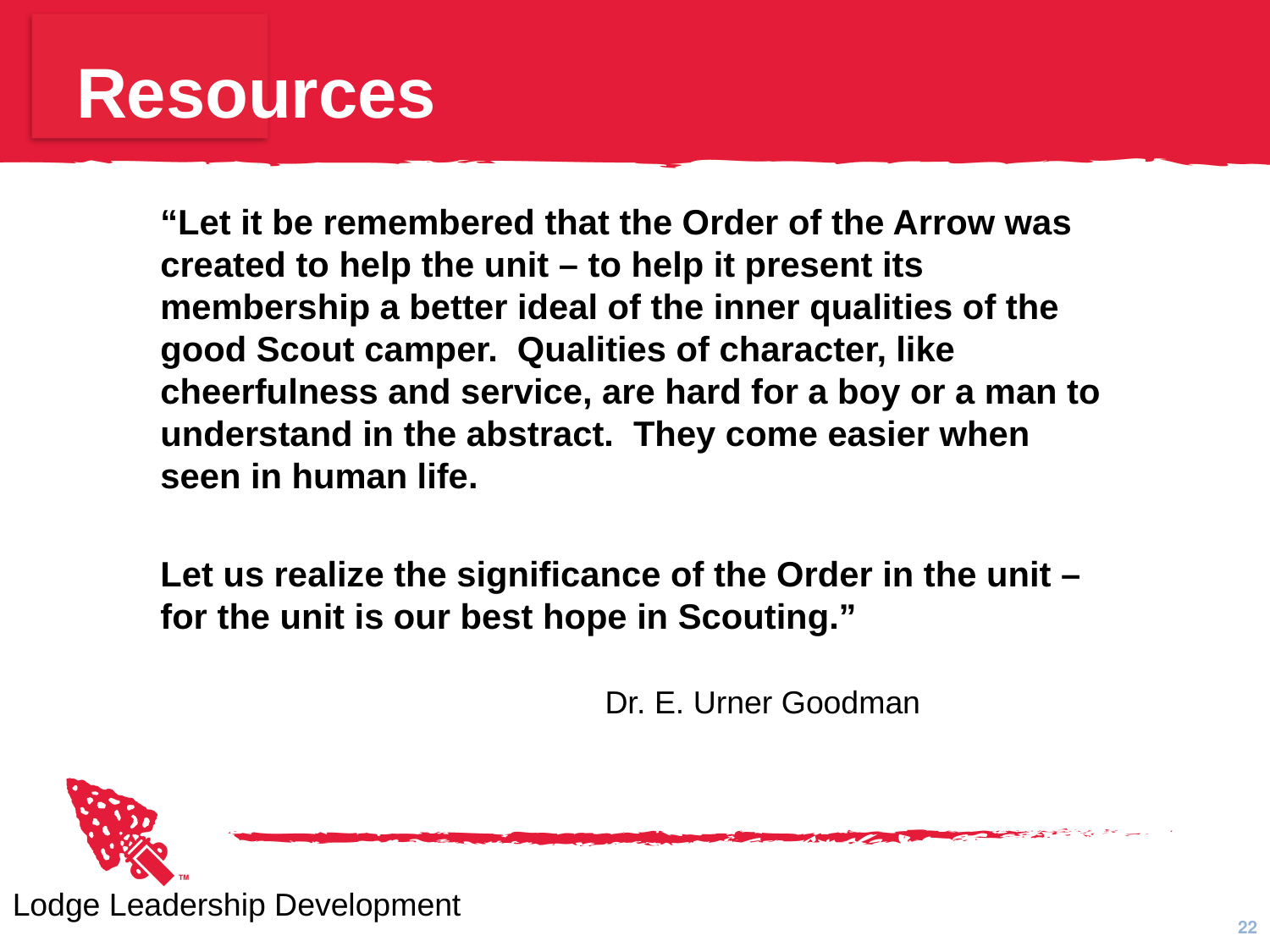

# Resources
“Let it be remembered that the Order of the Arrow was created to help the unit – to help it present its membership a better ideal of the inner qualities of the good Scout camper.  Qualities of character, like cheerfulness and service, are hard for a boy or a man to understand in the abstract.  They come easier when seen in human life.

Let us realize the significance of the Order in the unit – for the unit is our best hope in Scouting.”

Dr. E. Urner Goodman
Lodge Leadership Development
22